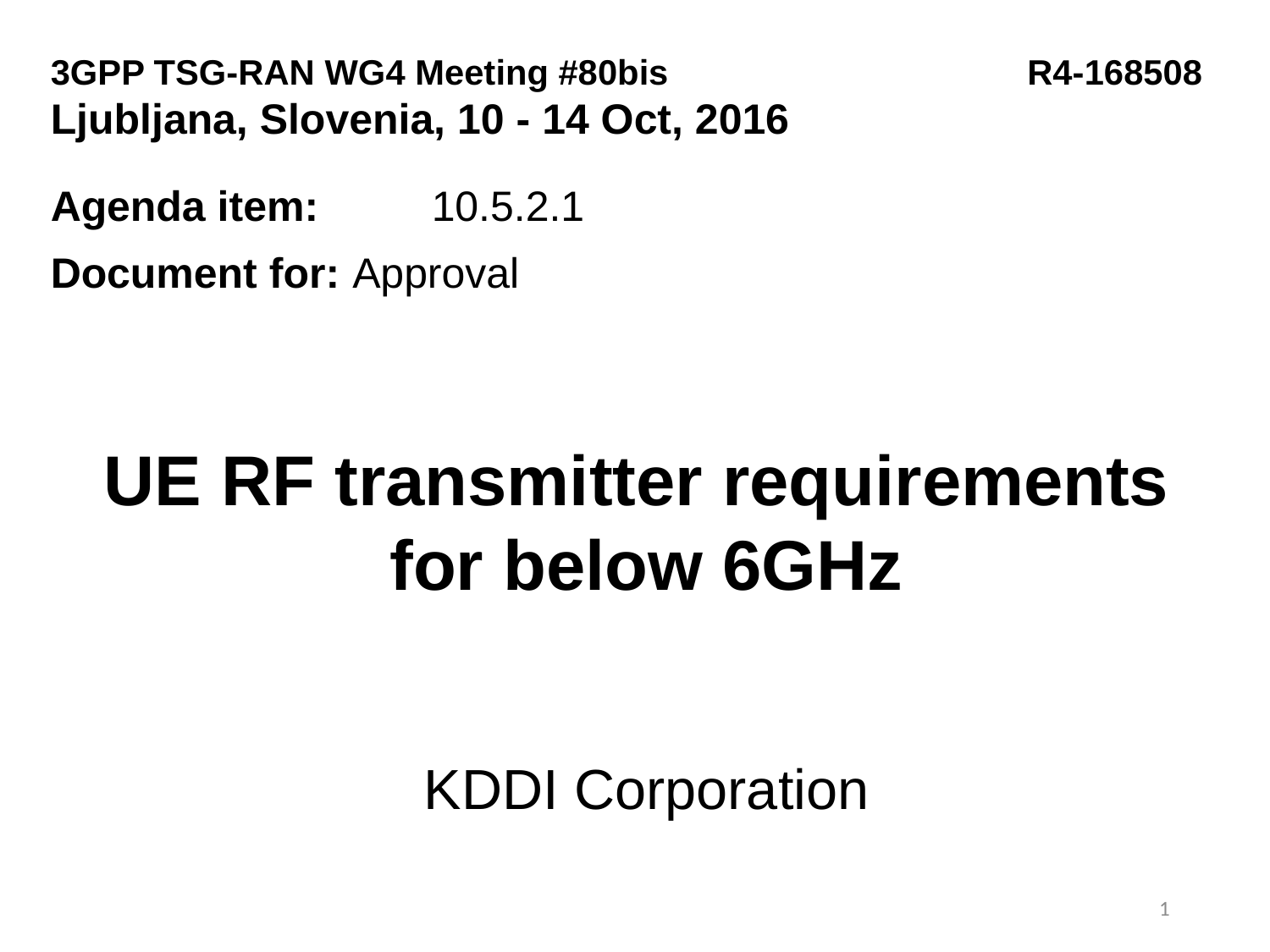

3GPP TSG-RAN WG4 Meeting #80bis			         R4-168508
Ljubljana, Slovenia, 10 - 14 Oct, 2016
Agenda item:	10.5.2.1
Document for:	Approval

UE RF transmitter requirements
for below 6GHz

KDDI Corporation
1